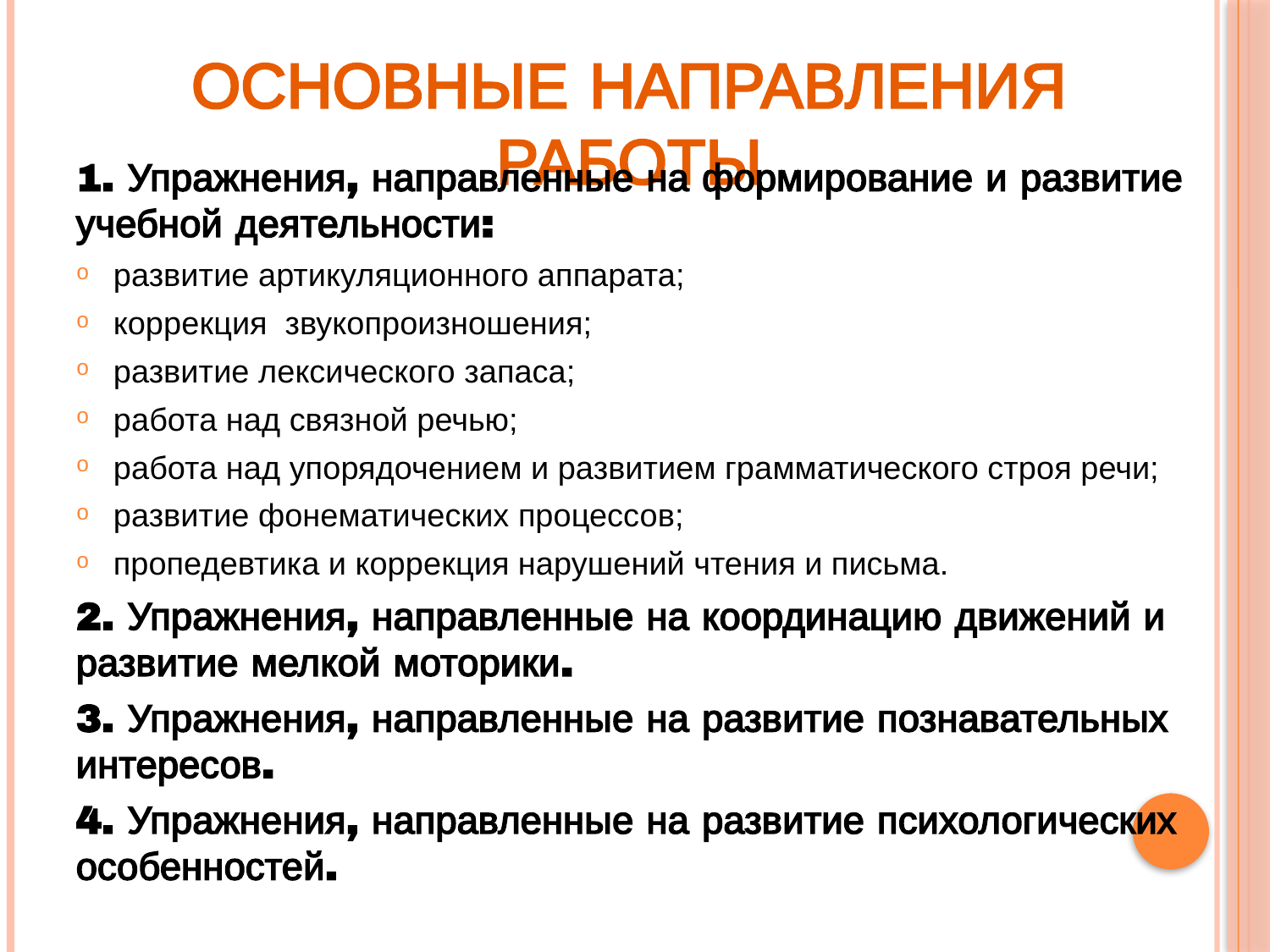

# Основные направления работы
1. Упражнения, направленные на формирование и развитие учебной деятельности:
развитие артикуляционного аппарата;
коррекция  звукопроизношения;
развитие лексического запаса;
работа над связной речью;
работа над упорядочением и развитием грамматического строя речи;
развитие фонематических процессов;
пропедевтика и коррекция нарушений чтения и письма.
2. Упражнения, направленные на координацию движений и развитие мелкой моторики.
3. Упражнения, направленные на развитие познавательных интересов.
4. Упражнения, направленные на развитие психологических особенностей.